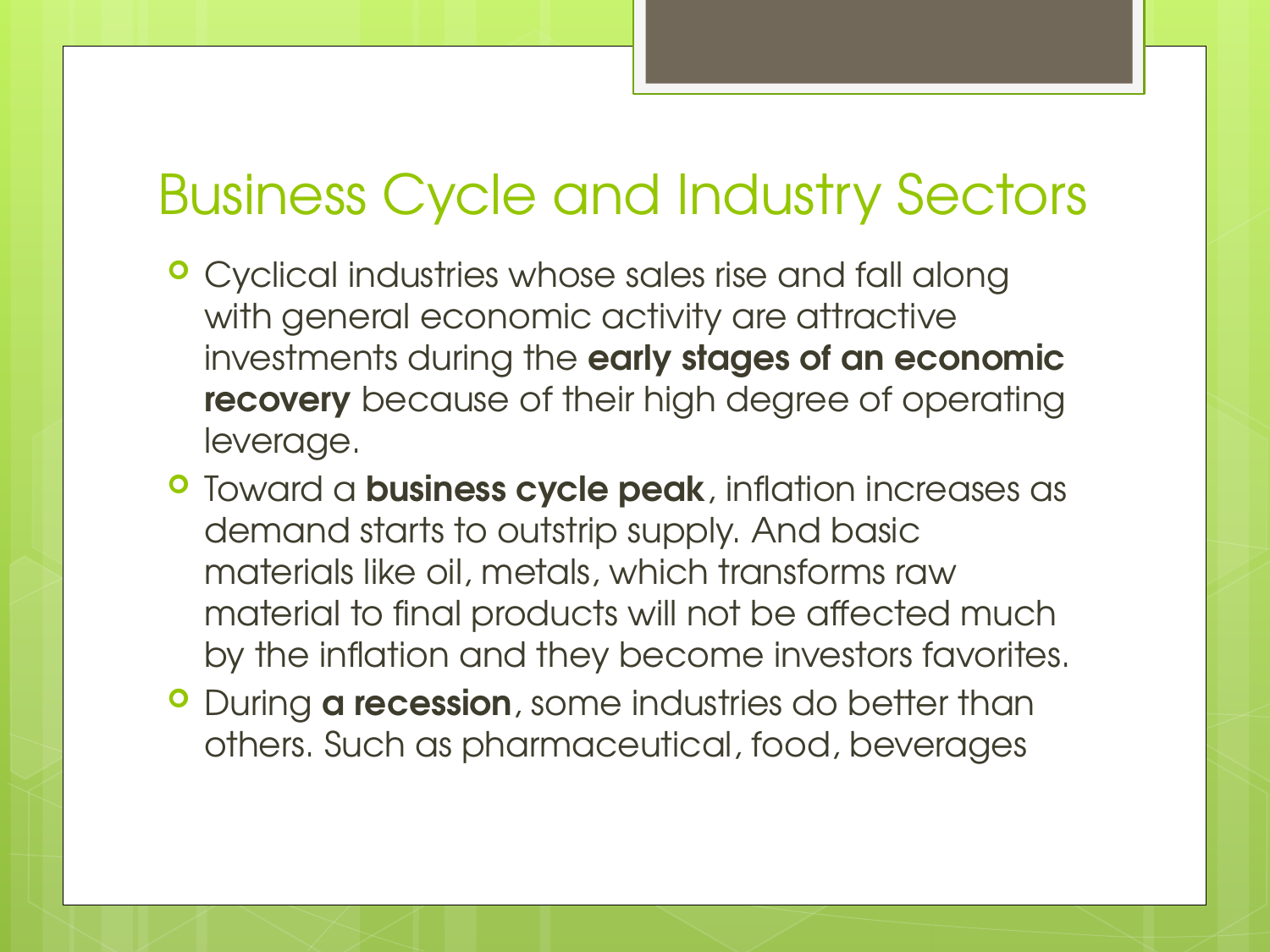

# Business Cycle and Industry Sectors
Cyclical industries whose sales rise and fall along with general economic activity are attractive investments during the early stages of an economic recovery because of their high degree of operating leverage.
Toward a business cycle peak, inflation increases as demand starts to outstrip supply. And basic materials like oil, metals, which transforms raw material to final products will not be affected much by the inflation and they become investors favorites.
During a recession, some industries do better than others. Such as pharmaceutical, food, beverages